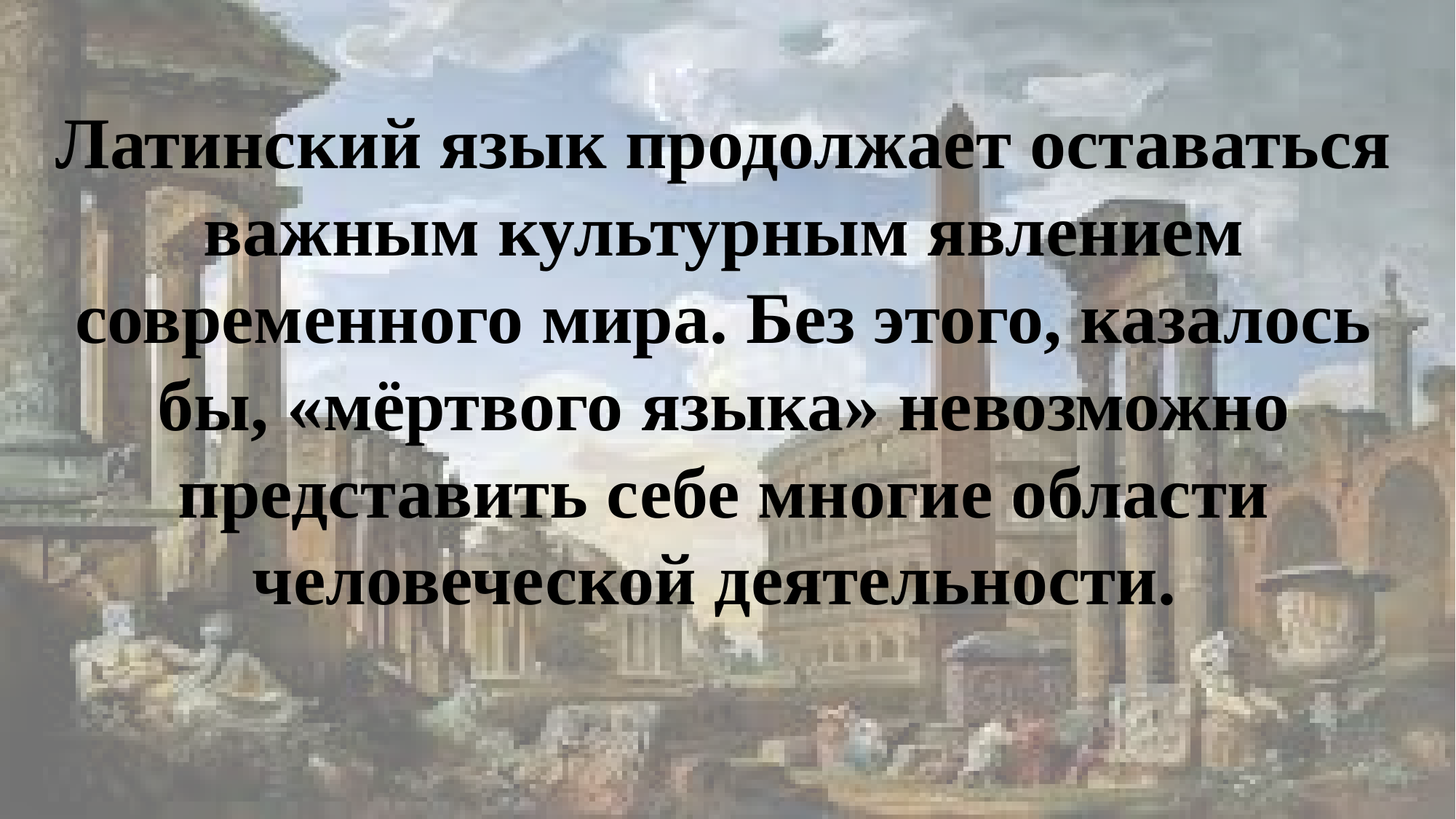

# Латинский язык продолжает оставаться важным культурным явлением современного мира. Без этого, казалось бы, «мёртвого языка» невозможно представить себе многие области человеческой деятельности.